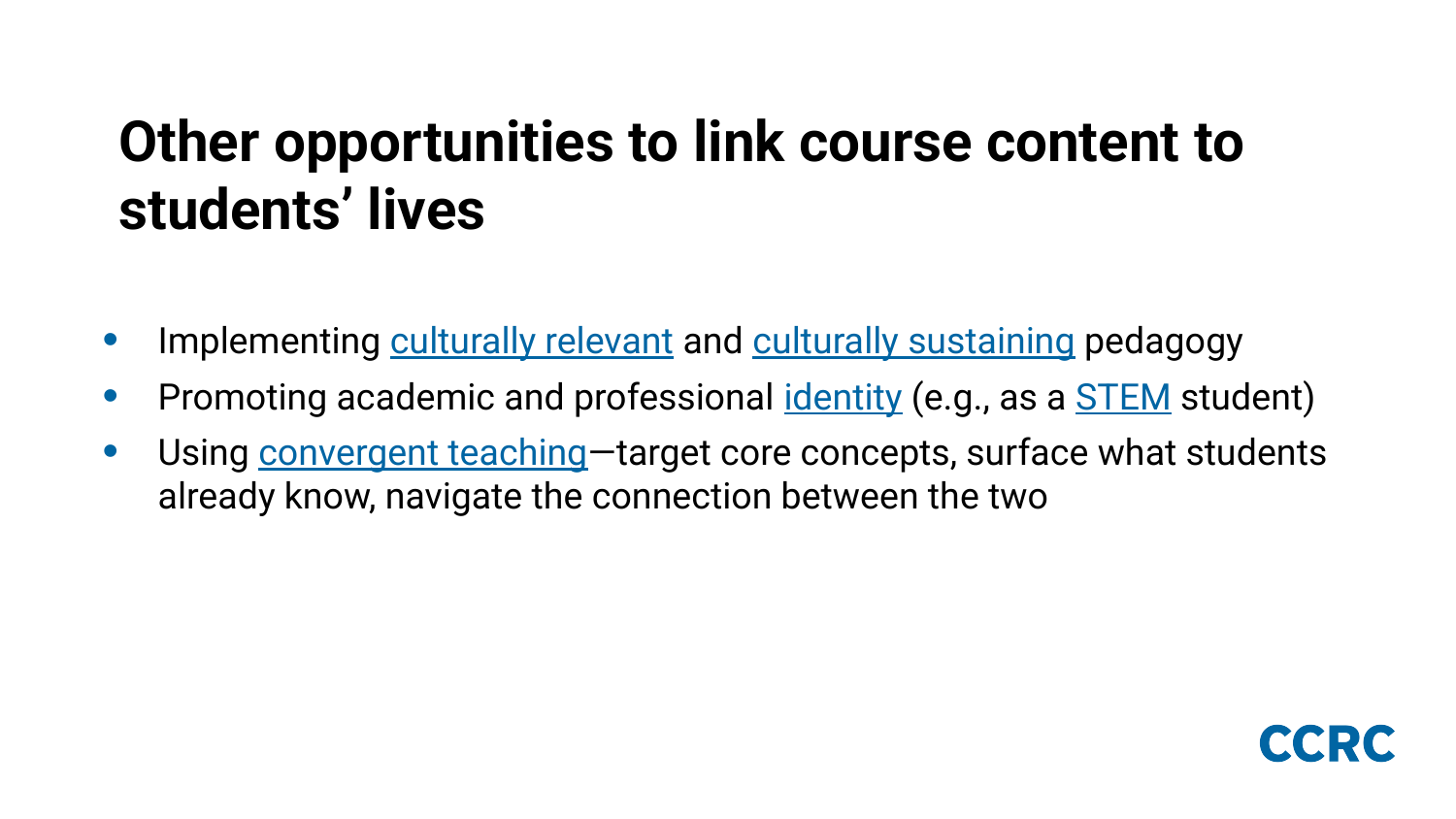

# Other opportunities to link course content to students’ lives

Implementing culturally relevant and culturally sustaining pedagogy
Promoting academic and professional identity (e.g., as a STEM student)
Using convergent teaching—target core concepts, surface what students already know, navigate the connection between the two